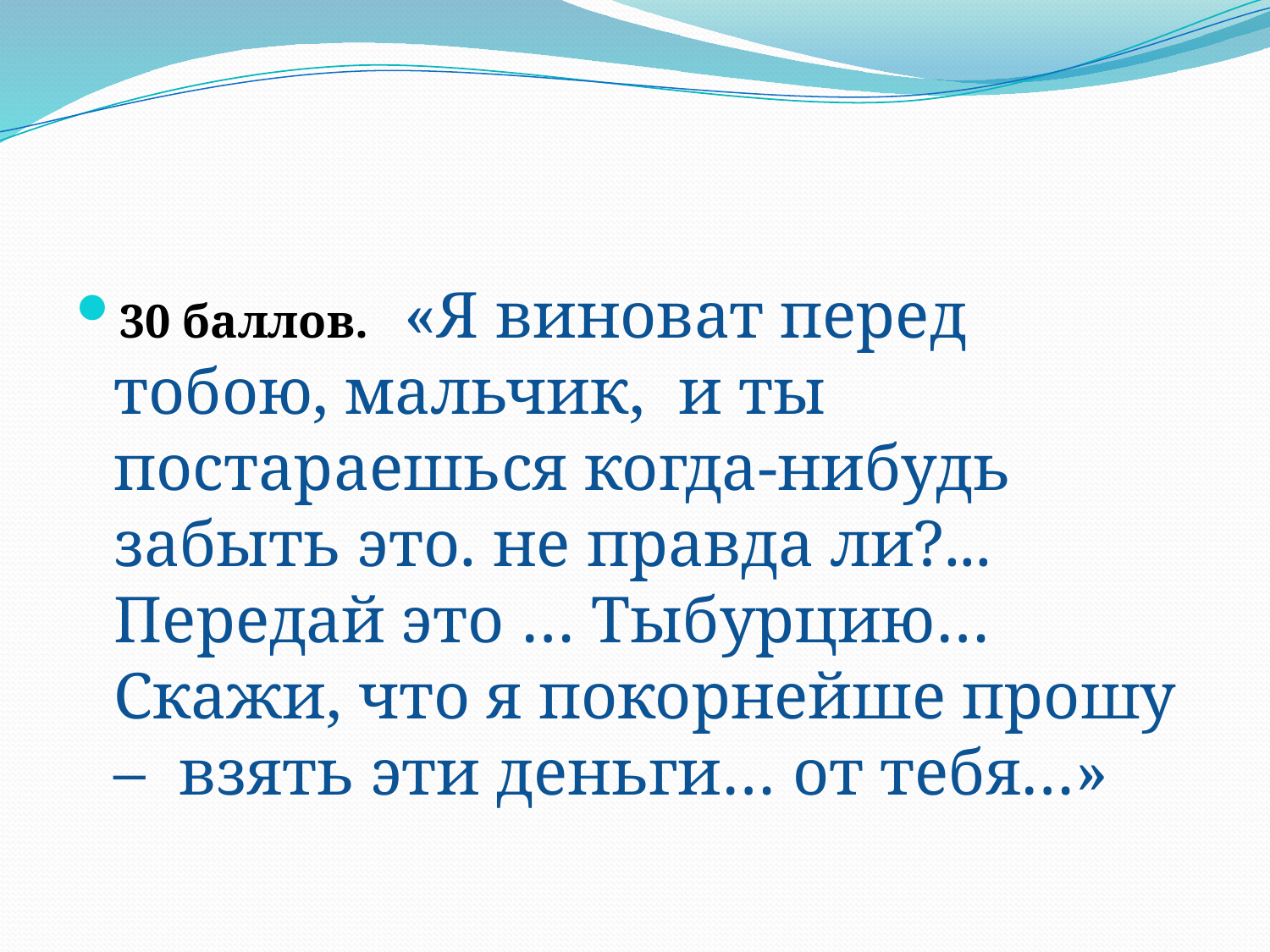

#
30 баллов.   «Я виноват перед тобою, мальчик,  и ты постараешься когда-нибудь забыть это. не правда ли?...  Передай это … Тыбурцию… Скажи, что я покорнейше прошу –  взять эти деньги… от тебя…»